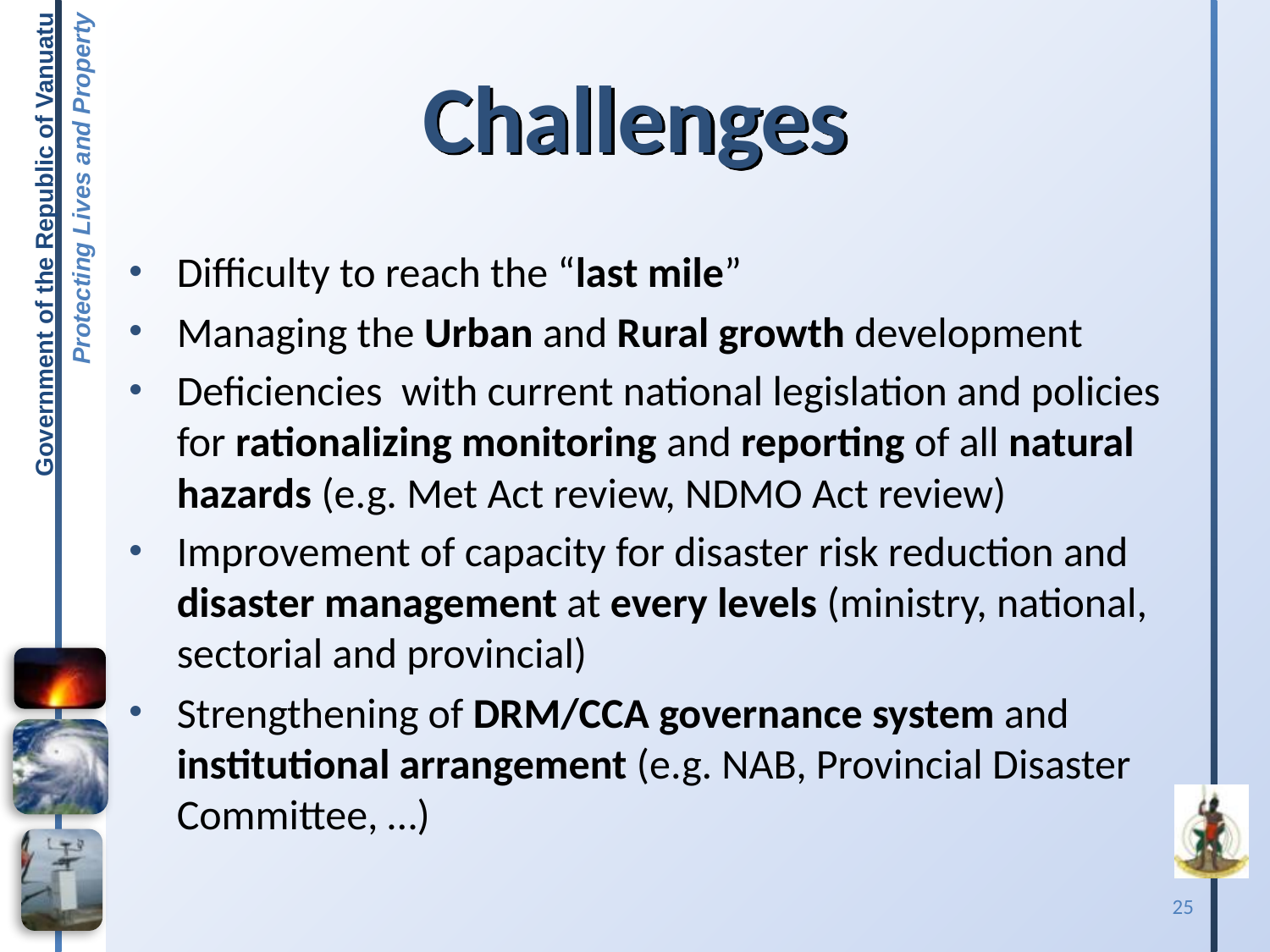

# Challenges
Difficulty to reach the “last mile”
Managing the Urban and Rural growth development
Deficiencies  with current national legislation and policies for rationalizing monitoring and reporting of all natural hazards (e.g. Met Act review, NDMO Act review)
Improvement of capacity for disaster risk reduction and disaster management at every levels (ministry, national, sectorial and provincial)
Strengthening of DRM/CCA governance system and institutional arrangement (e.g. NAB, Provincial Disaster Committee, …)
25